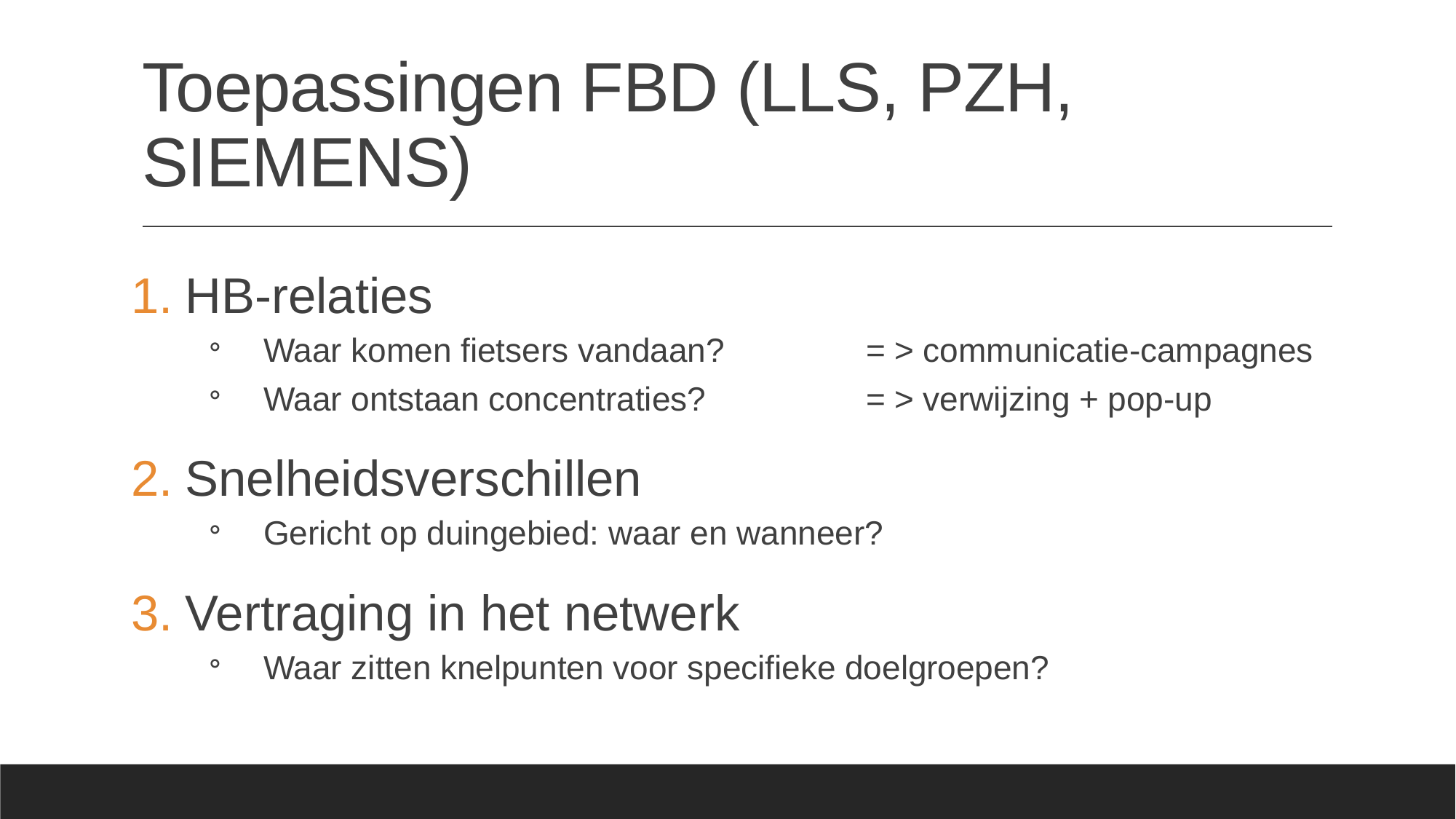

# Toepassingen FBD (LLS, PZH, SIEMENS)
HB-relaties
Waar komen fietsers vandaan?		= > communicatie-campagnes
Waar ontstaan concentraties?			= > verwijzing + pop-up
Snelheidsverschillen
Gericht op duingebied: waar en wanneer?
Vertraging in het netwerk
Waar zitten knelpunten voor specifieke doelgroepen?